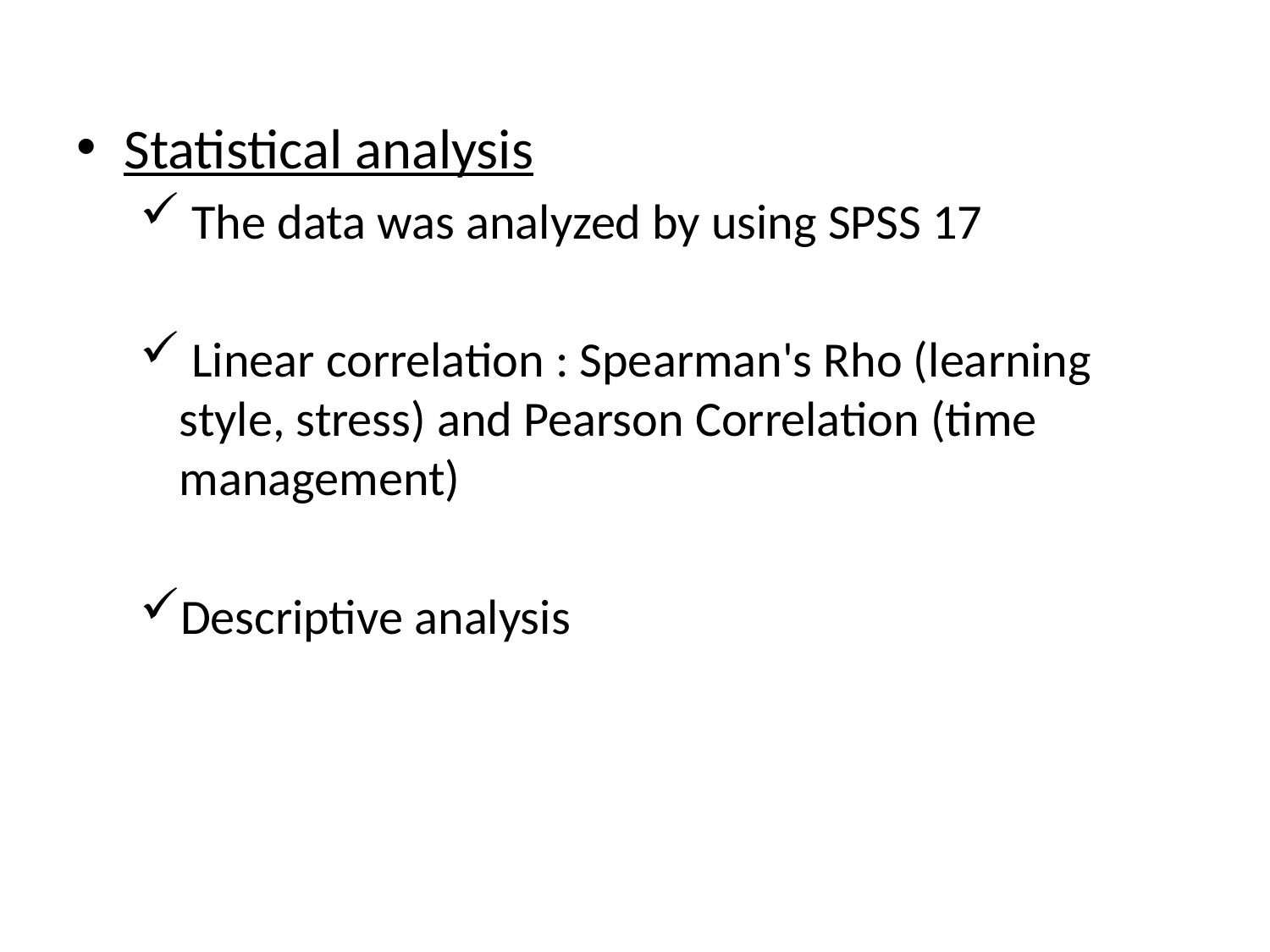

Statistical analysis
 The data was analyzed by using SPSS 17

 Linear correlation : Spearman's Rho (learning style, stress) and Pearson Correlation (time management)

Descriptive analysis